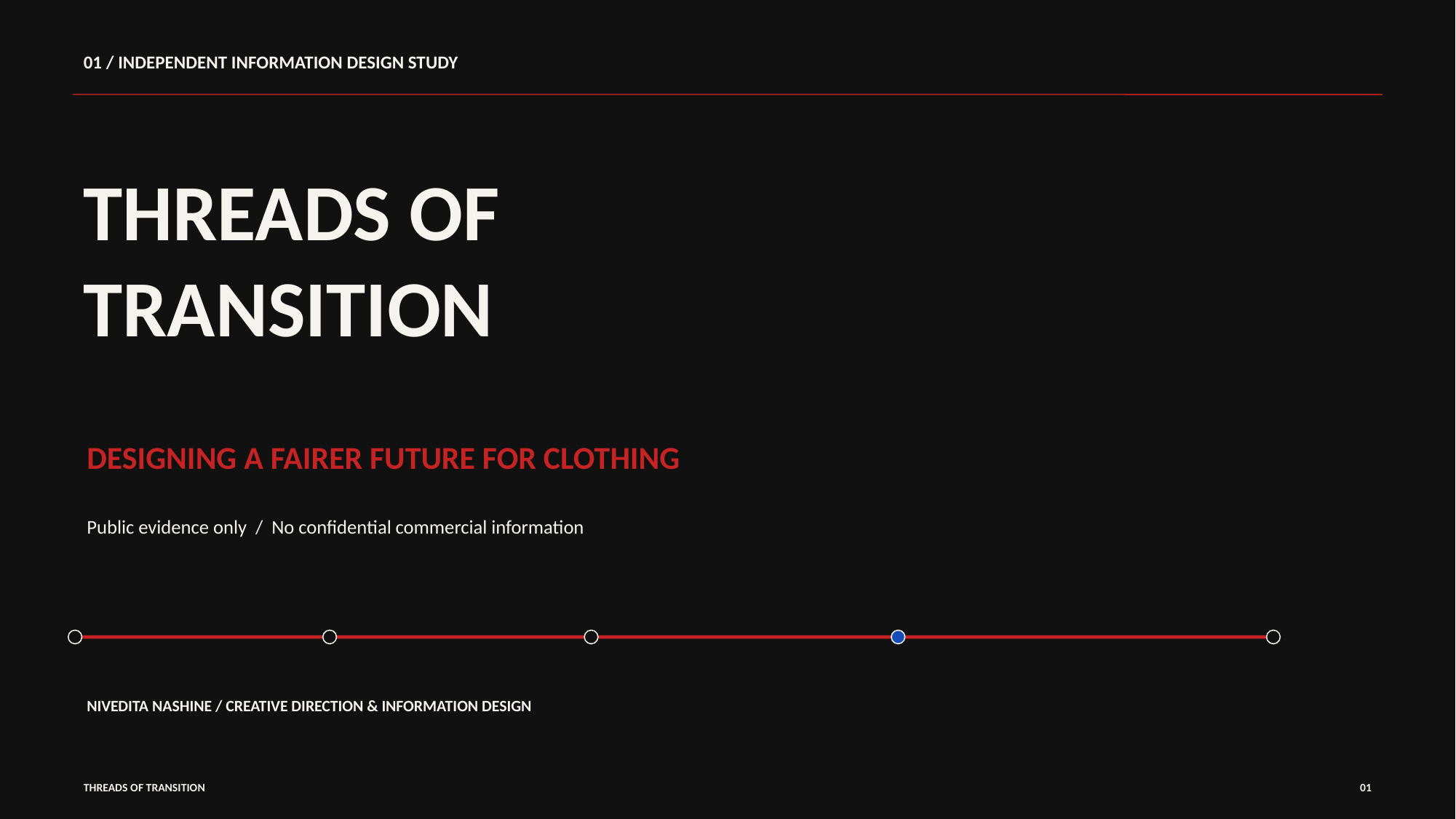

01 / INDEPENDENT INFORMATION DESIGN STUDY

THREADS OF
TRANSITION
DESIGNING A FAIRER FUTURE FOR CLOTHING
Public evidence only  /  No confidential commercial information

NIVEDITA NASHINE / CREATIVE DIRECTION & INFORMATION DESIGN
THREADS OF TRANSITION
01